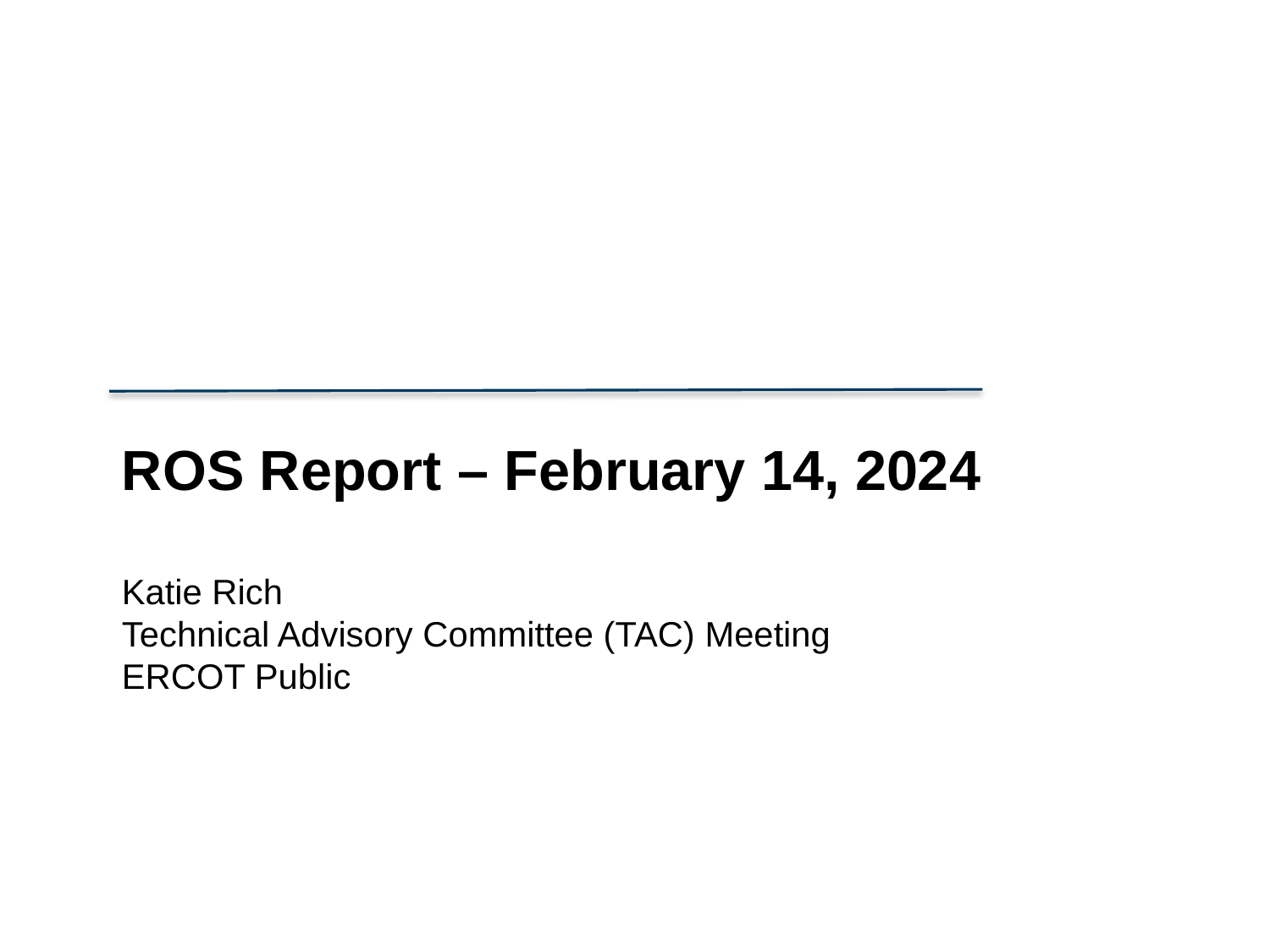

ROS Report – February 14, 2024

Katie Rich
Technical Advisory Committee (TAC) Meeting
ERCOT Public